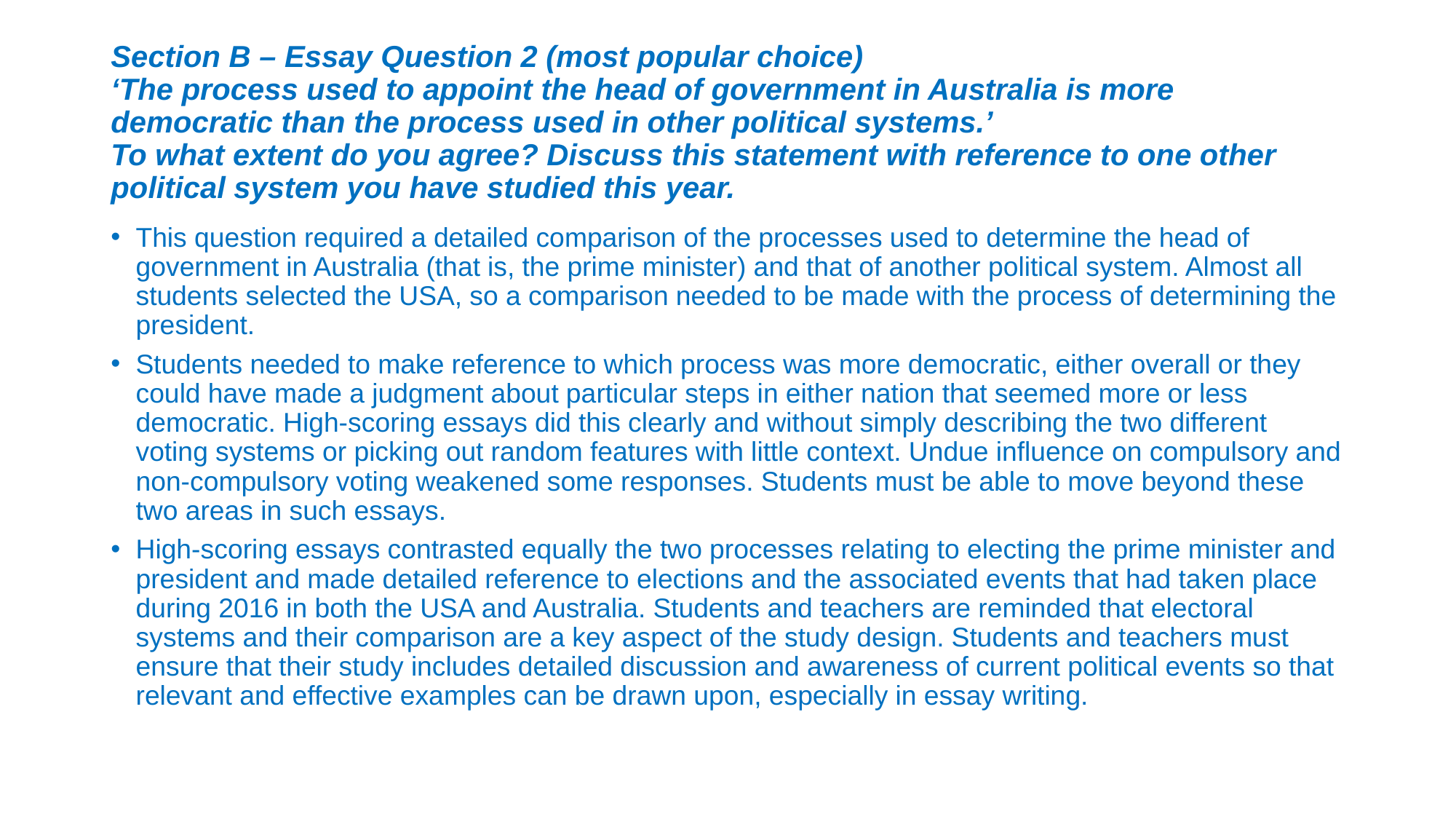

# Section B – Essay Question 2 (most popular choice) ‘The process used to appoint the head of government in Australia is more democratic than the process used in other political systems.’ To what extent do you agree? Discuss this statement with reference to one other political system you have studied this year.
This question required a detailed comparison of the processes used to determine the head of government in Australia (that is, the prime minister) and that of another political system. Almost all students selected the USA, so a comparison needed to be made with the process of determining the president.
Students needed to make reference to which process was more democratic, either overall or they could have made a judgment about particular steps in either nation that seemed more or less democratic. High-scoring essays did this clearly and without simply describing the two different voting systems or picking out random features with little context. Undue influence on compulsory and non-compulsory voting weakened some responses. Students must be able to move beyond these two areas in such essays.
High-scoring essays contrasted equally the two processes relating to electing the prime minister and president and made detailed reference to elections and the associated events that had taken place during 2016 in both the USA and Australia. Students and teachers are reminded that electoral systems and their comparison are a key aspect of the study design. Students and teachers must ensure that their study includes detailed discussion and awareness of current political events so that relevant and effective examples can be drawn upon, especially in essay writing.